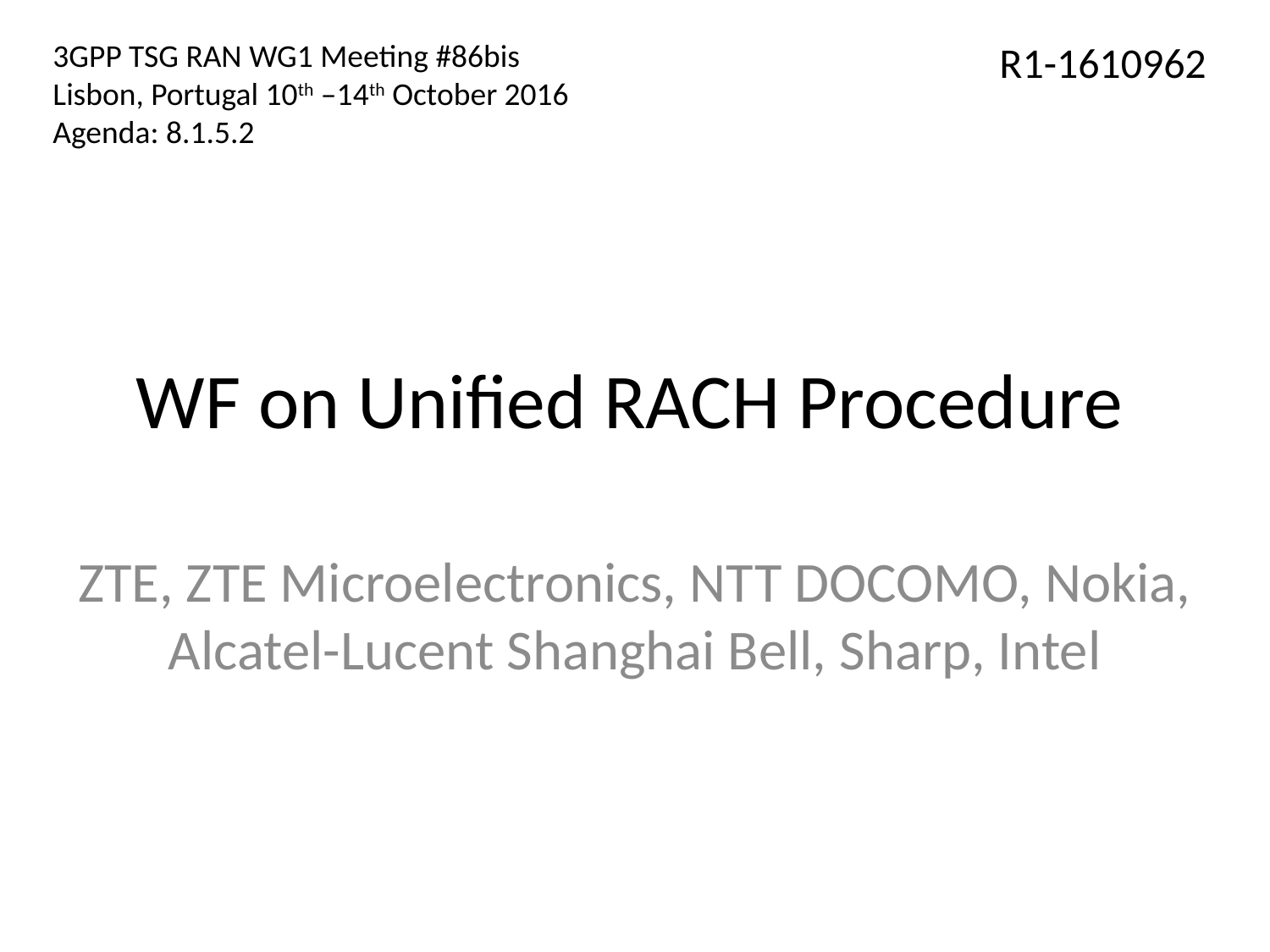

3GPP TSG RAN WG1 Meeting #86bis
Lisbon, Portugal 10th –14th October 2016
Agenda: 8.1.5.2
R1-1610962
# WF on Unified RACH Procedure
ZTE, ZTE Microelectronics, NTT DOCOMO, Nokia, Alcatel-Lucent Shanghai Bell, Sharp, Intel